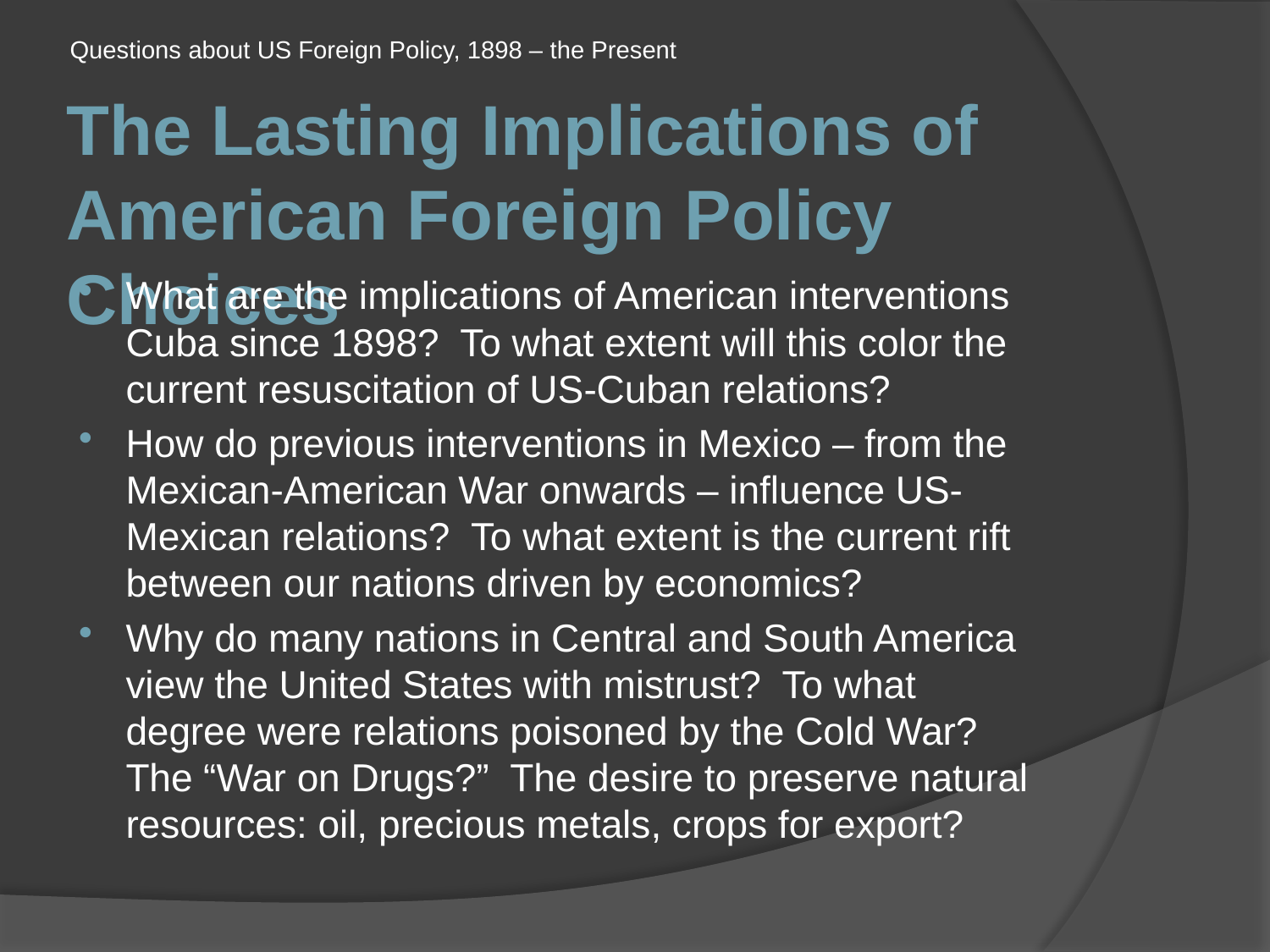

Questions about US Foreign Policy, 1898 – the Present
# The Lasting Implications of American Foreign Policy Choices
What are the implications of American interventions Cuba since 1898?  To what extent will this color the current resuscitation of US-Cuban relations?
How do previous interventions in Mexico – from the Mexican-American War onwards – influence US-Mexican relations?  To what extent is the current rift between our nations driven by economics?
Why do many nations in Central and South America view the United States with mistrust?  To what degree were relations poisoned by the Cold War?  The “War on Drugs?”  The desire to preserve natural resources: oil, precious metals, crops for export?